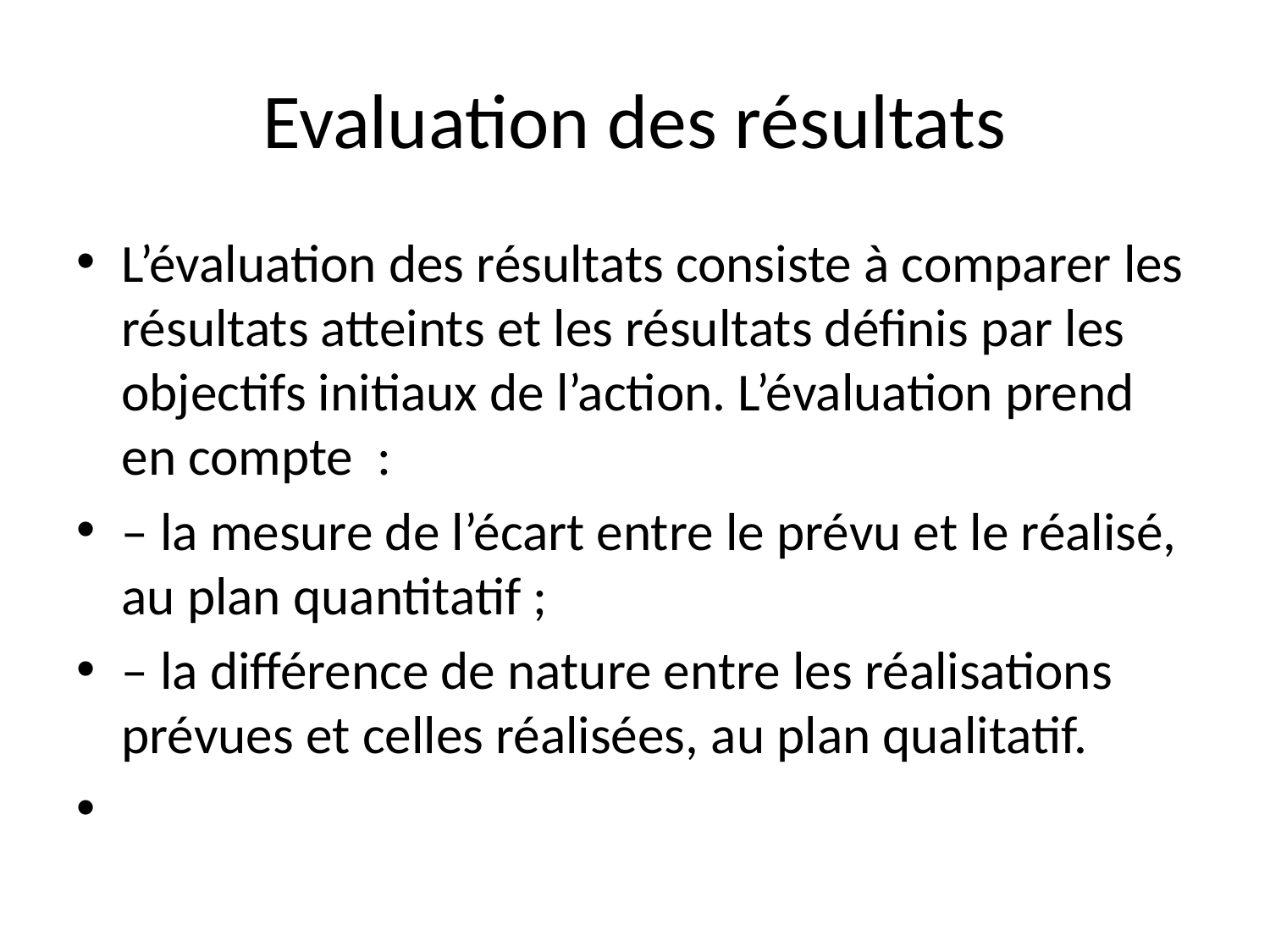

# Evaluation des résultats
L’évaluation des résultats consiste à comparer les résultats atteints et les résultats définis par les objectifs initiaux de l’action. L’évaluation prend en compte  :
– la mesure de l’écart entre le prévu et le réalisé, au plan quantitatif ;
– la différence de nature entre les réalisations prévues et celles réalisées, au plan qualitatif.